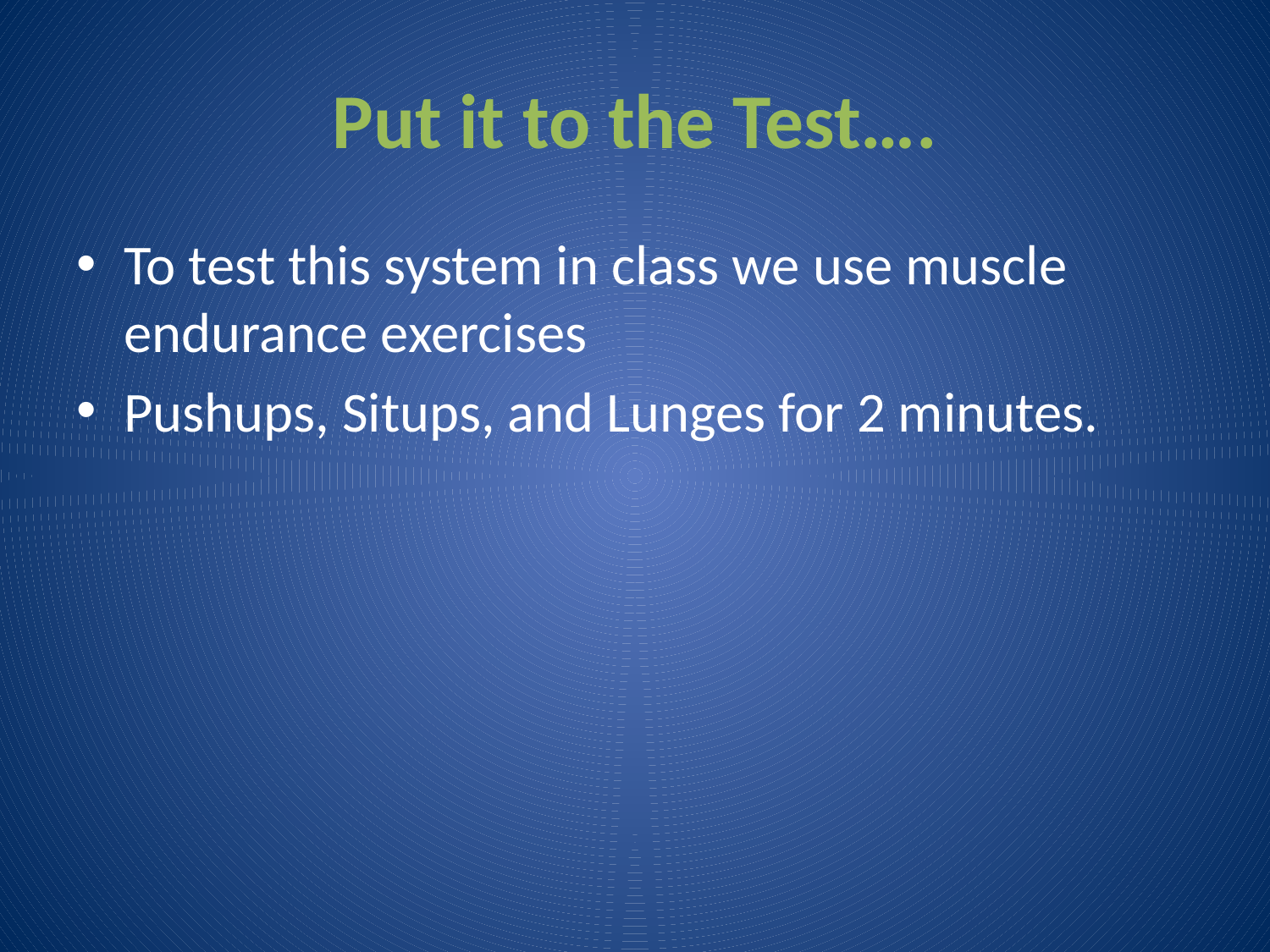

# Put it to the Test….
To test this system in class we use muscle endurance exercises
Pushups, Situps, and Lunges for 2 minutes.